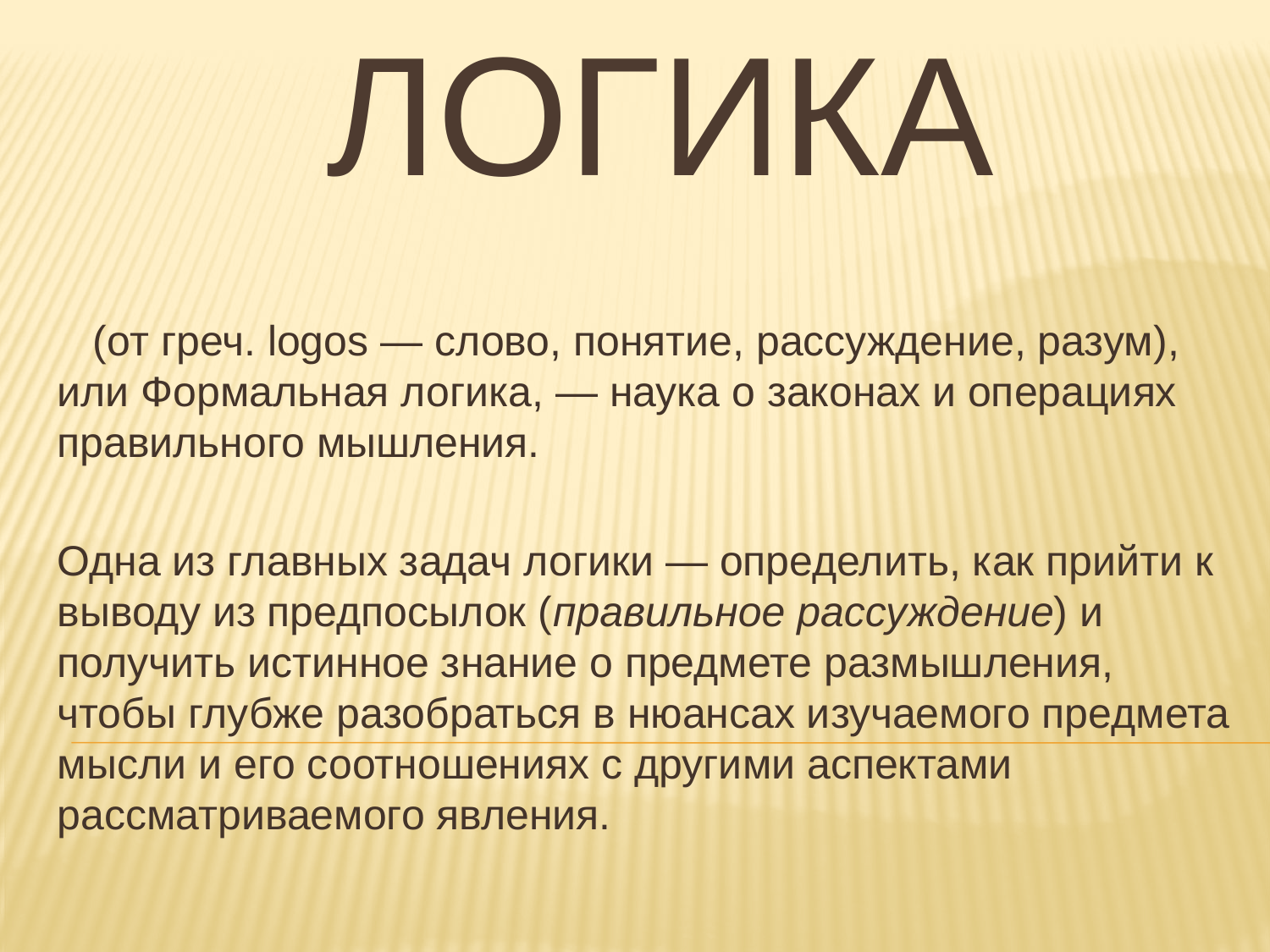

# Логика
   (от греч. logos — слово, понятие, рассуждение, разум), или Формальная логика, — наука о законах и операциях правильного мышления.

Одна из главных задач логики — определить, как прийти к выводу из предпосылок (правильное рассуждение) и получить истинное знание о предмете размышления, чтобы глубже разобраться в нюансах изучаемого предмета мысли и его соотношениях с другими аспектами рассматриваемого явления.